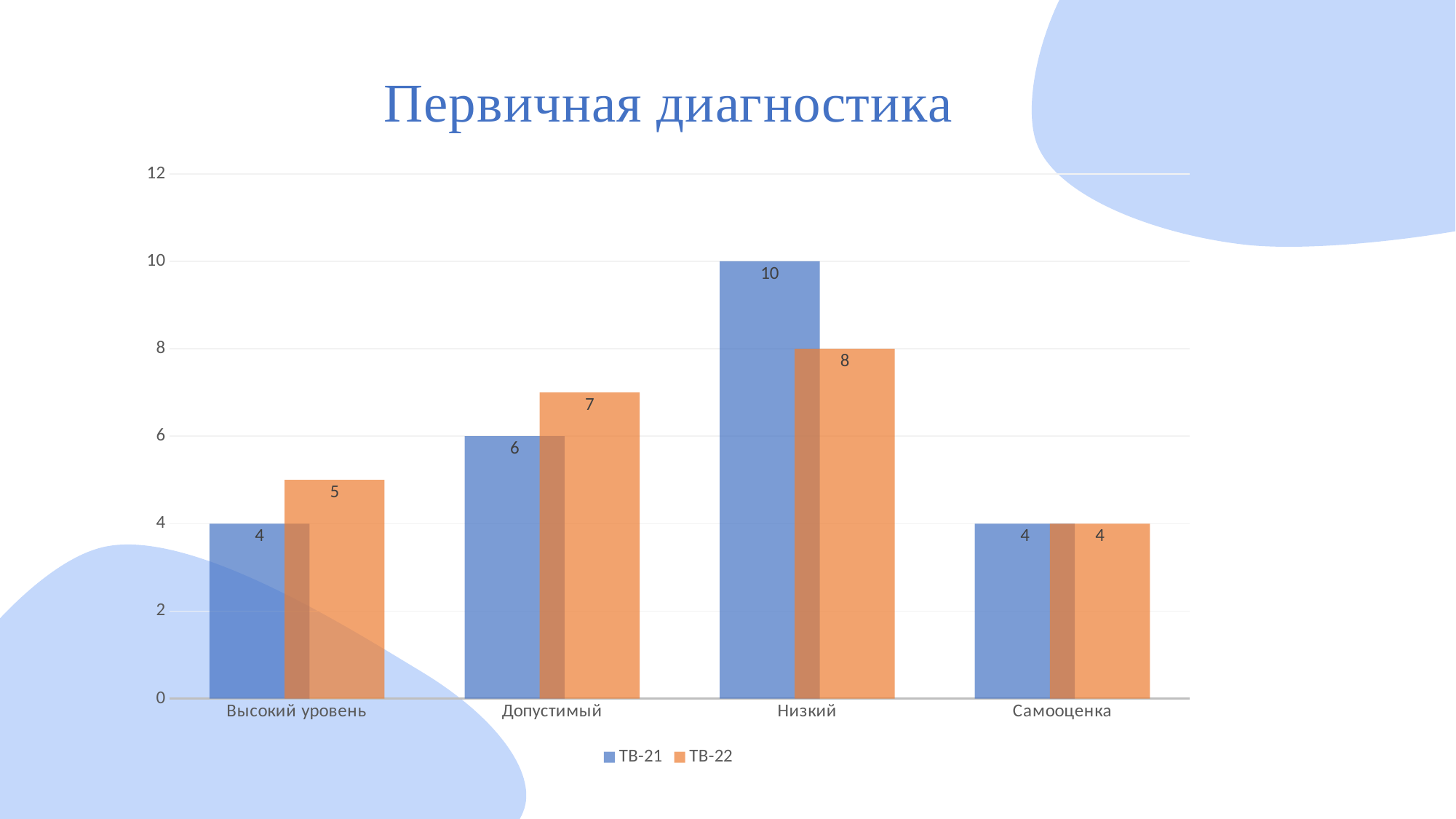

### Chart: Первичная диагностика

| Category | ТВ-21 | ТВ-22 |
|---|---|---|
| Высокий уровень | 4.0 | 5.0 |
| Допустимый | 6.0 | 7.0 |
| Низкий | 10.0 | 8.0 |
| Самооценка | 4.0 | 4.0 |